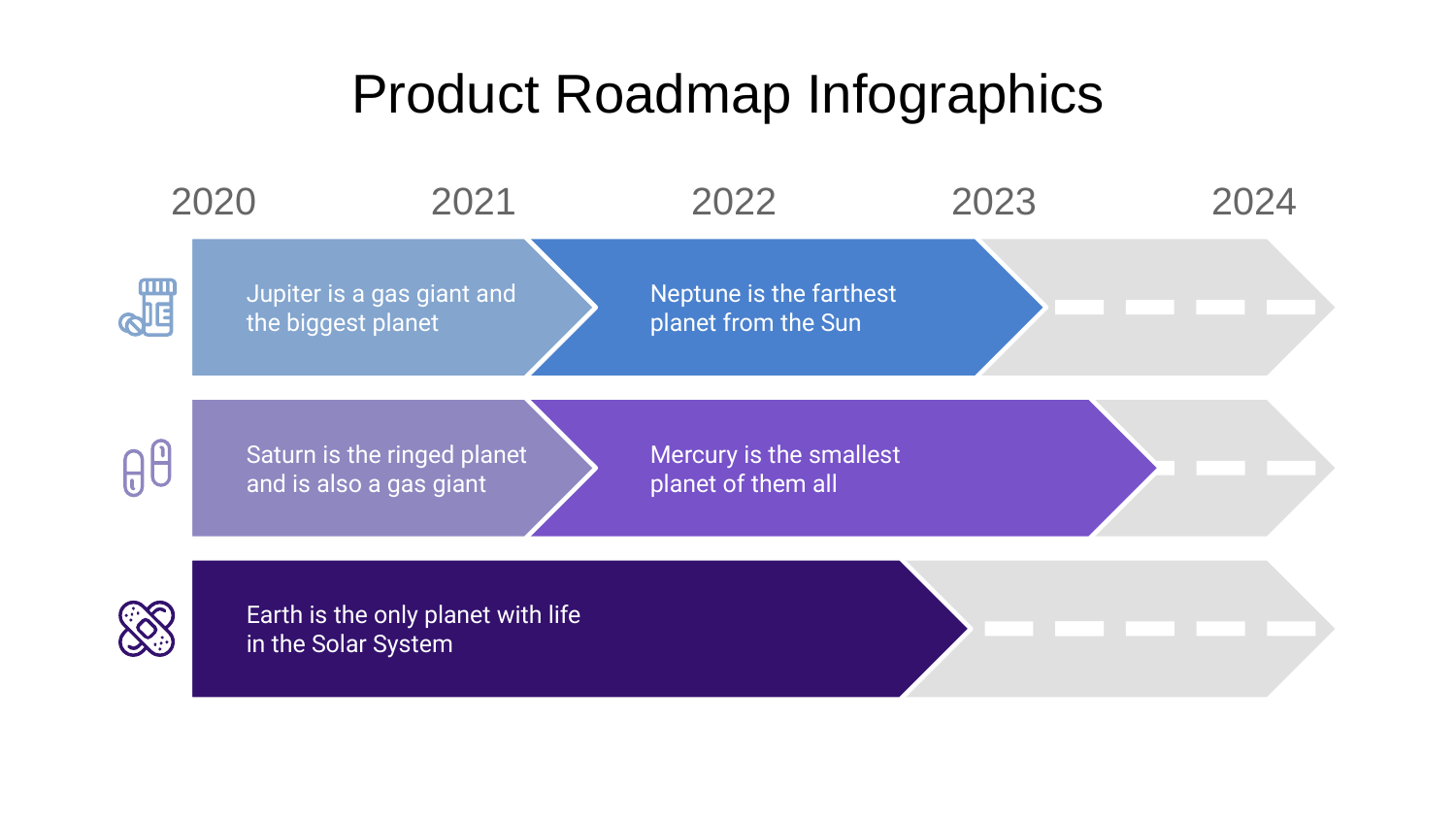

# Product Roadmap Infographics
2020
2021
2022
2023
2024

Jupiter is a gas giant and the biggest planet
Neptune is the farthest planet from the Sun

Saturn is the ringed planet and is also a gas giant
Mercury is the smallest planet of them all

Earth is the only planet with life in the Solar System